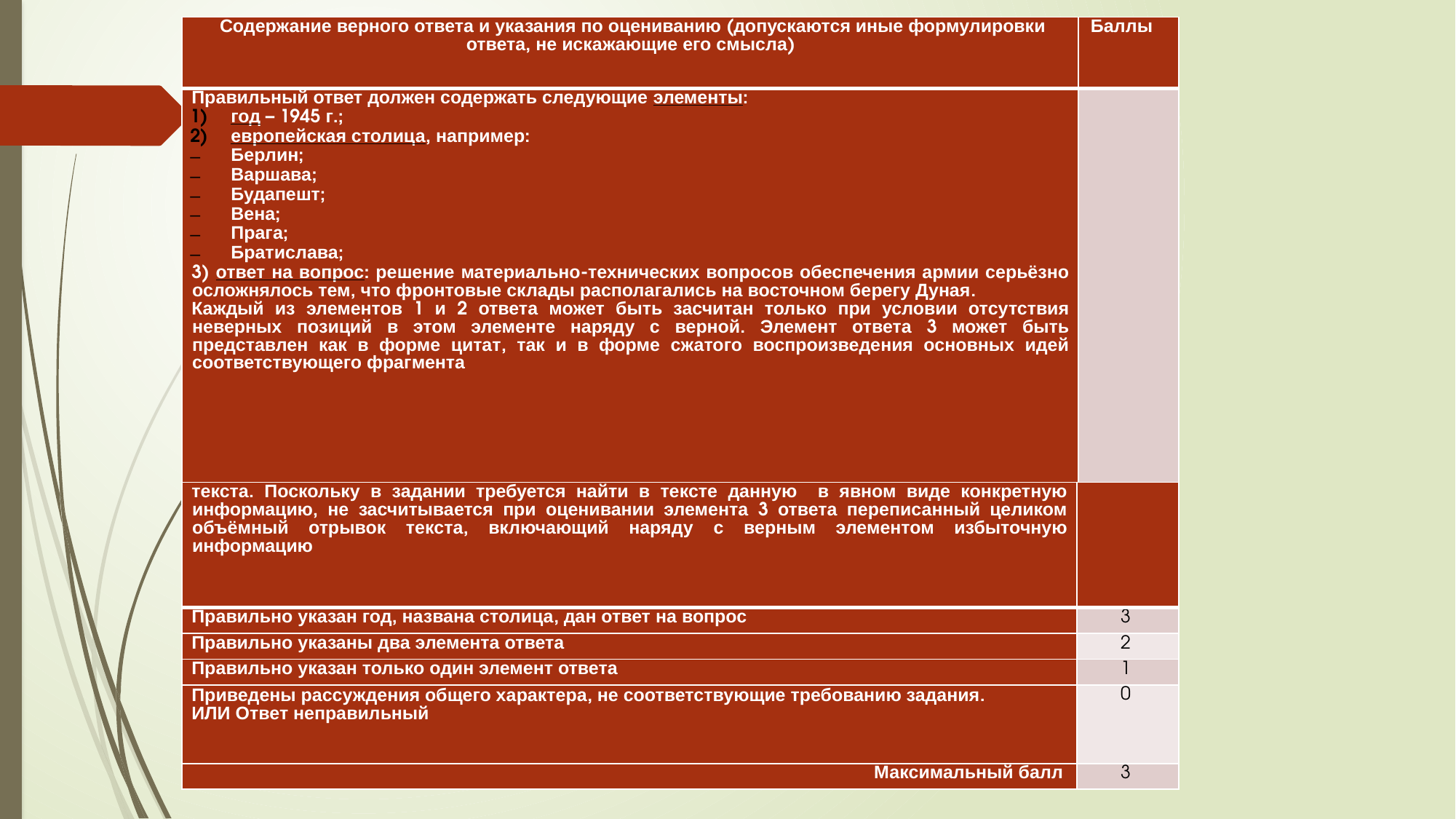

| Содержание верного ответа и указания по оцениванию (допускаются иные формулировки ответа, не искажающие его смысла) | Баллы |
| --- | --- |
| Правильный ответ должен содержать следующие элементы: год – 1945 г.; европейская столица, например: Берлин; Варшава; Будапешт; Вена; Прага; Братислава; 3) ответ на вопрос: решение материально-технических вопросов обеспечения армии серьёзно осложнялось тем, что фронтовые склады располагались на восточном берегу Дуная. Каждый из элементов 1 и 2 ответа может быть засчитан только при условии отсутствия неверных позиций в этом элементе наряду с верной. Элемент ответа 3 может быть представлен как в форме цитат, так и в форме сжатого воспроизведения основных идей соответствующего фрагмента |  |
| текста. Поскольку в задании требуется найти в тексте данную в явном виде конкретную информацию, не засчитывается при оценивании элемента 3 ответа переписанный целиком объёмный отрывок текста, включающий наряду с верным элементом избыточную информацию |  |
| --- | --- |
| Правильно указан год, названа столица, дан ответ на вопрос | 3 |
| Правильно указаны два элемента ответа | 2 |
| Правильно указан только один элемент ответа | 1 |
| Приведены рассуждения общего характера, не соответствующие требованию задания. ИЛИ Ответ неправильный | 0 |
| Максимальный балл | 3 |